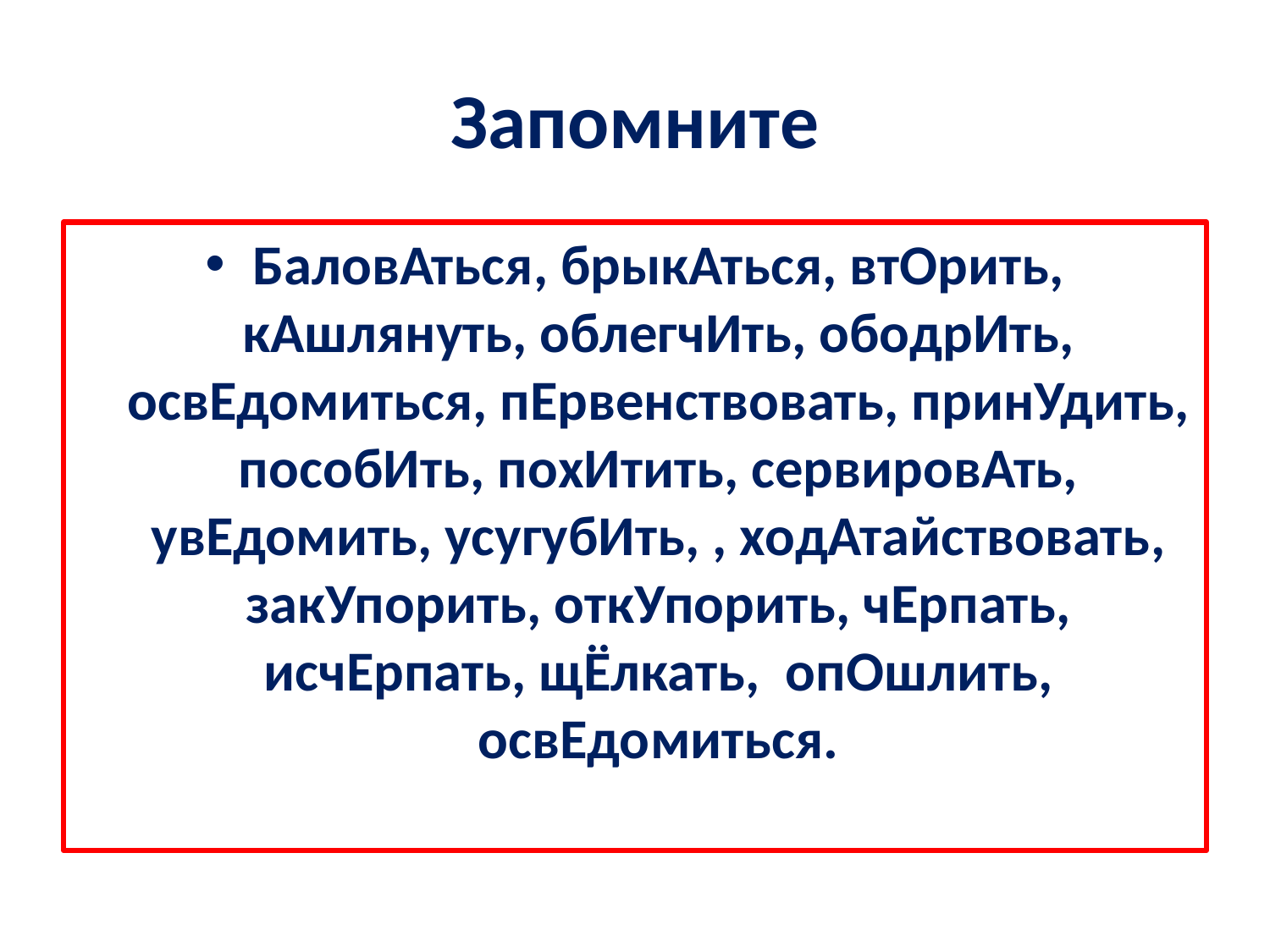

# Запомните
БаловАться, брыкАться, втОрить, кАшлянуть, облегчИть, ободрИть, освЕдомиться, пЕрвенствовать, принУдить, пособИть, похИтить, сервировАть, увЕдомить, усугубИть, , ходАтайствовать, закУпорить, откУпорить, чЕрпать, исчЕрпать, щЁлкать,  опОшлить, освЕдомиться.